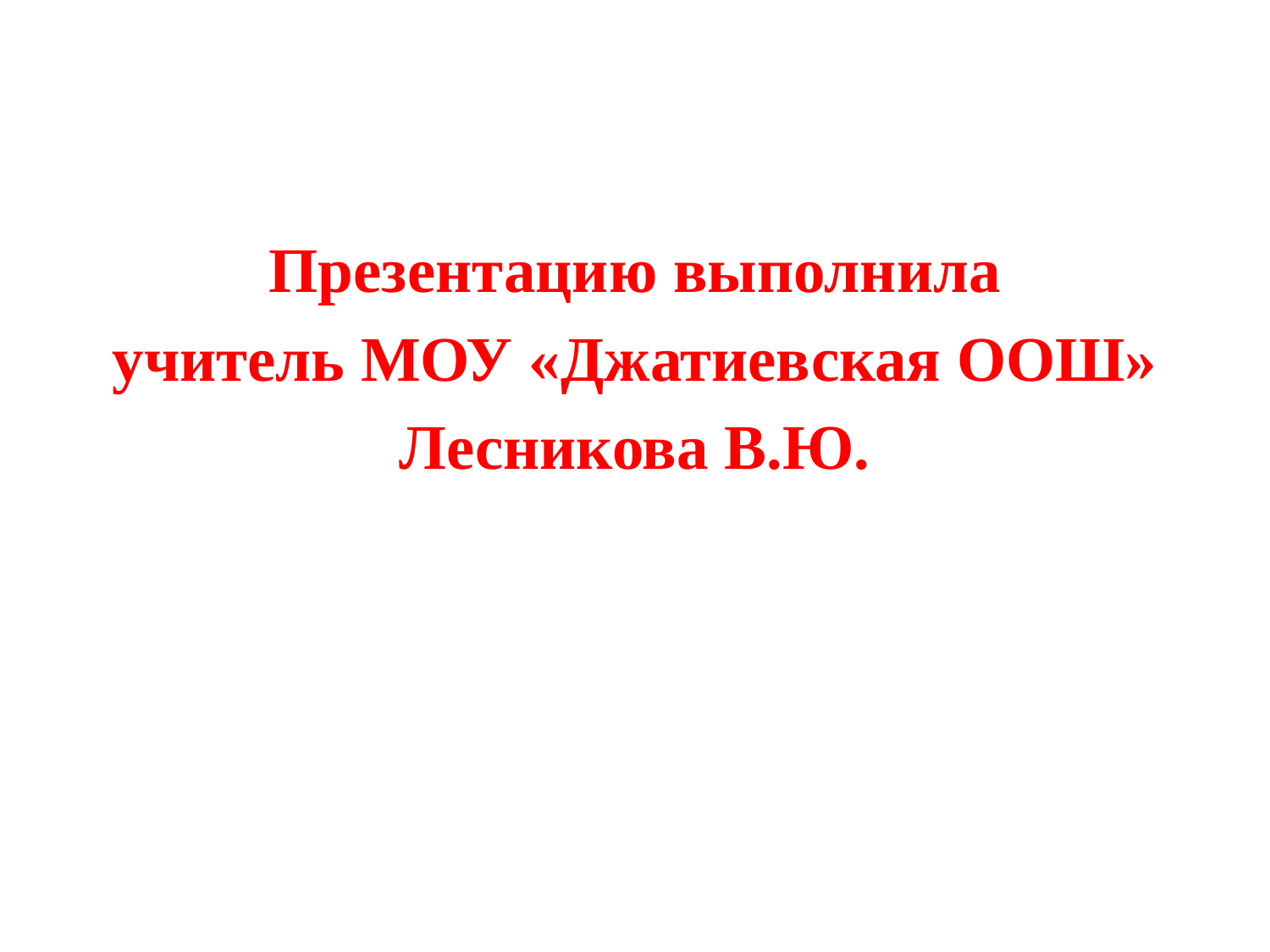

#
Презентацию выполнила
учитель МОУ «Джатиевская ООШ»
Лесникова В.Ю.